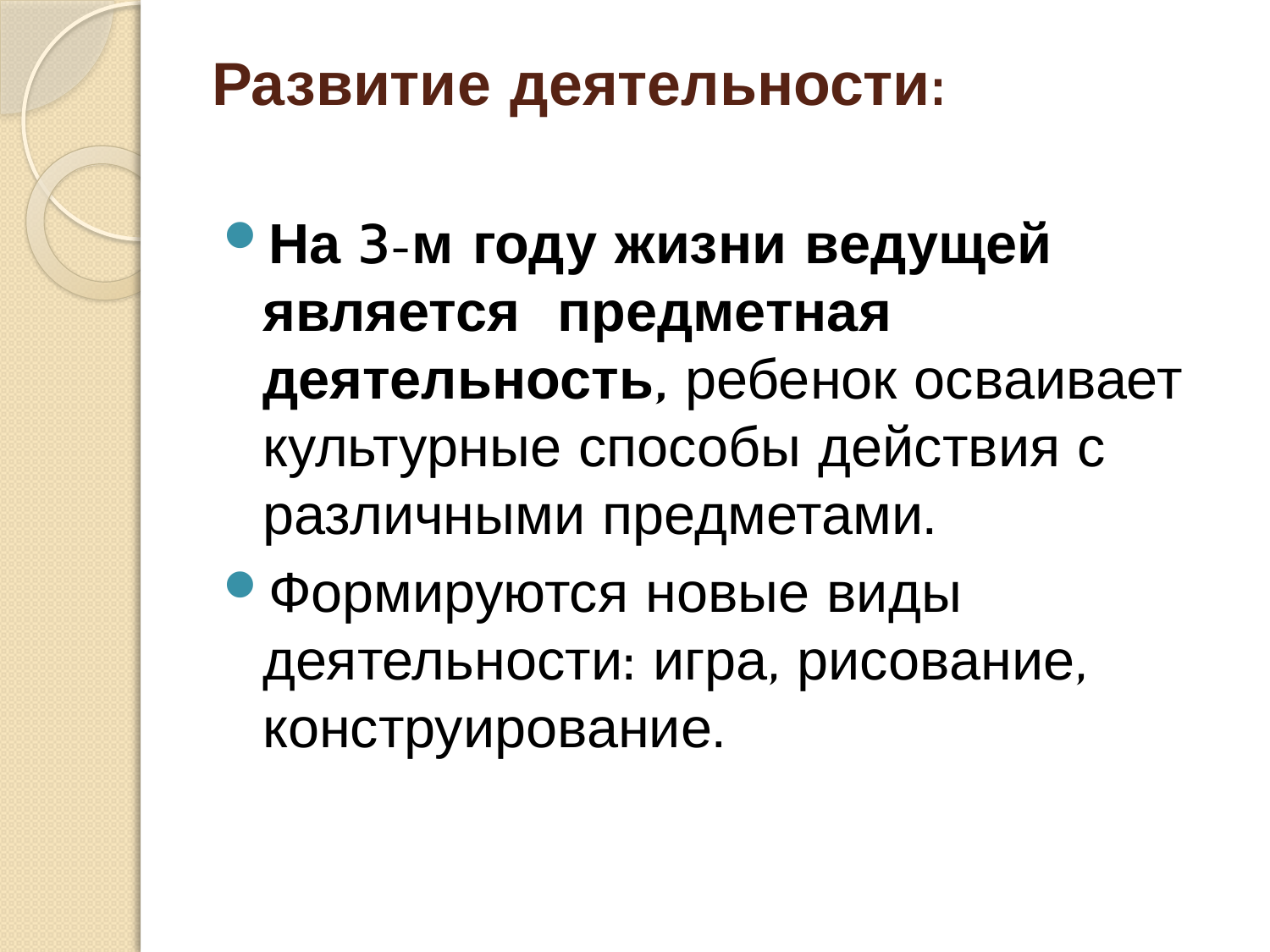

# Развитие деятельности:
На 3-м году жизни ведущей является  предметная деятельность, ребенок осваивает культурные способы действия с различными предметами.
Формируются новые виды деятельности: игра, рисование, конструирование.